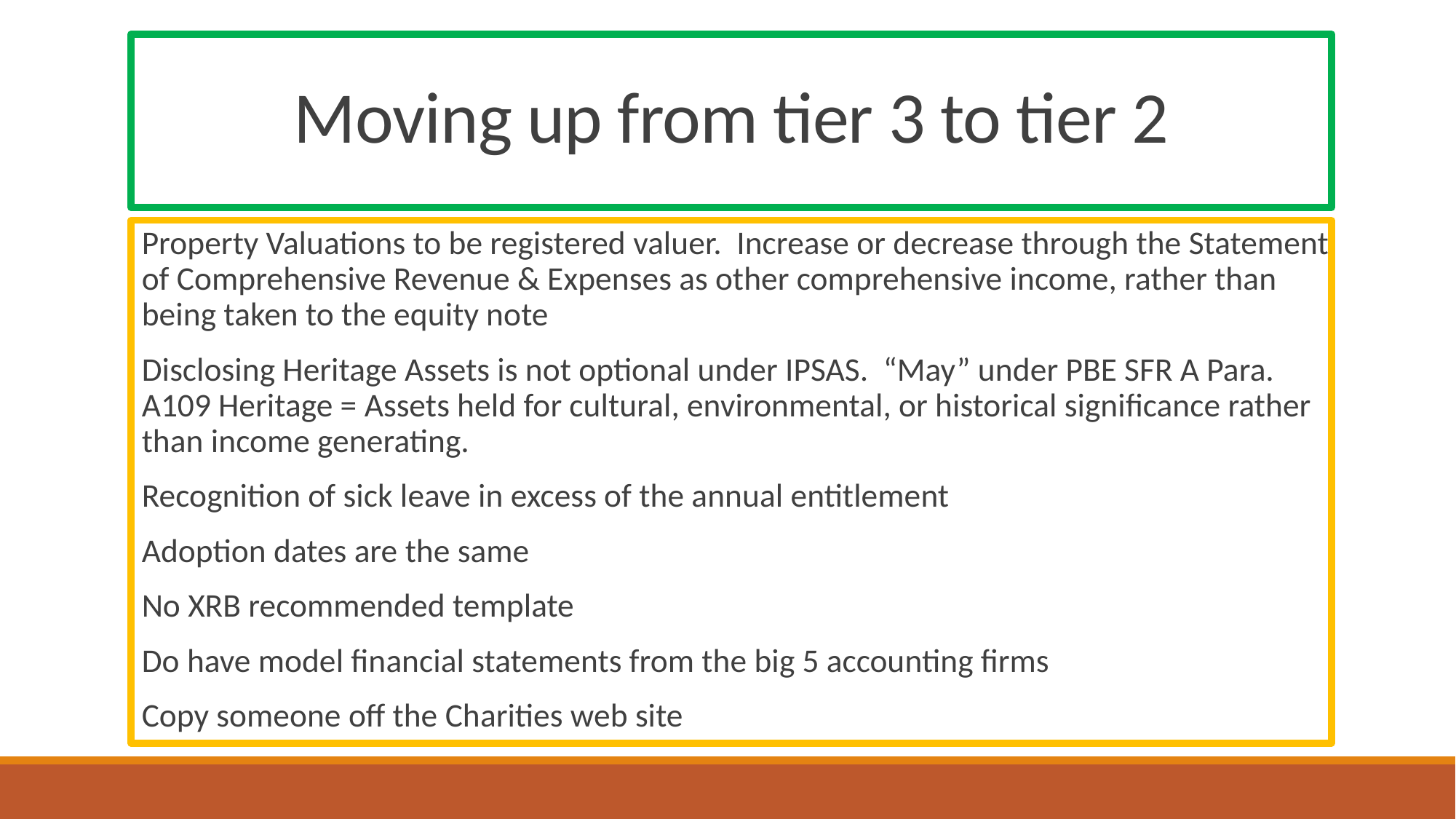

# Moving up from tier 3 to tier 2
Property Valuations to be registered valuer.  Increase or decrease through the Statement of Comprehensive Revenue & Expenses as other comprehensive income, rather than being taken to the equity note
Disclosing Heritage Assets is not optional under IPSAS.  “May” under PBE SFR A Para. A109 Heritage = Assets held for cultural, environmental, or historical significance rather than income generating.
Recognition of sick leave in excess of the annual entitlement
Adoption dates are the same
No XRB recommended template
Do have model financial statements from the big 5 accounting firms
Copy someone off the Charities web site